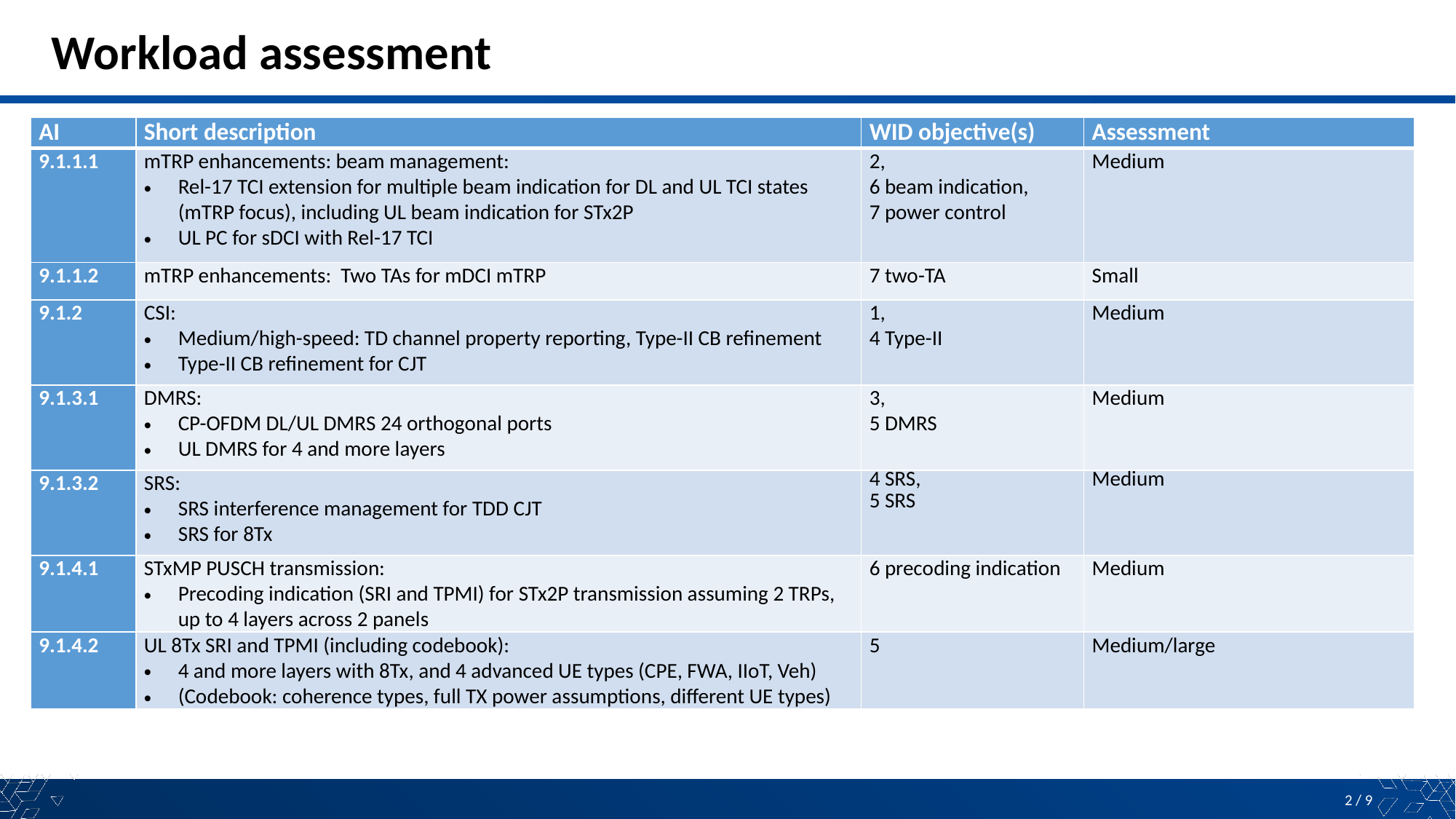

# Workload assessment
| AI | Short description | WID objective(s) | Assessment |
| --- | --- | --- | --- |
| 9.1.1.1 | mTRP enhancements: beam management: Rel-17 TCI extension for multiple beam indication for DL and UL TCI states (mTRP focus), including UL beam indication for STx2P UL PC for sDCI with Rel-17 TCI | 2, 6 beam indication, 7 power control | Medium |
| 9.1.1.2 | mTRP enhancements: Two TAs for mDCI mTRP | 7 two-TA | Small |
| 9.1.2 | CSI: Medium/high-speed: TD channel property reporting, Type-II CB refinement Type-II CB refinement for CJT | 1, 4 Type-II | Medium |
| 9.1.3.1 | DMRS: CP-OFDM DL/UL DMRS 24 orthogonal ports UL DMRS for 4 and more layers | 3, 5 DMRS | Medium |
| 9.1.3.2 | SRS: SRS interference management for TDD CJT SRS for 8Tx | 4 SRS, 5 SRS | Medium |
| 9.1.4.1 | STxMP PUSCH transmission: Precoding indication (SRI and TPMI) for STx2P transmission assuming 2 TRPs, up to 4 layers across 2 panels | 6 precoding indication | Medium |
| 9.1.4.2 | UL 8Tx SRI and TPMI (including codebook): 4 and more layers with 8Tx, and 4 advanced UE types (CPE, FWA, IIoT, Veh) (Codebook: coherence types, full TX power assumptions, different UE types) | 5 | Medium/large |